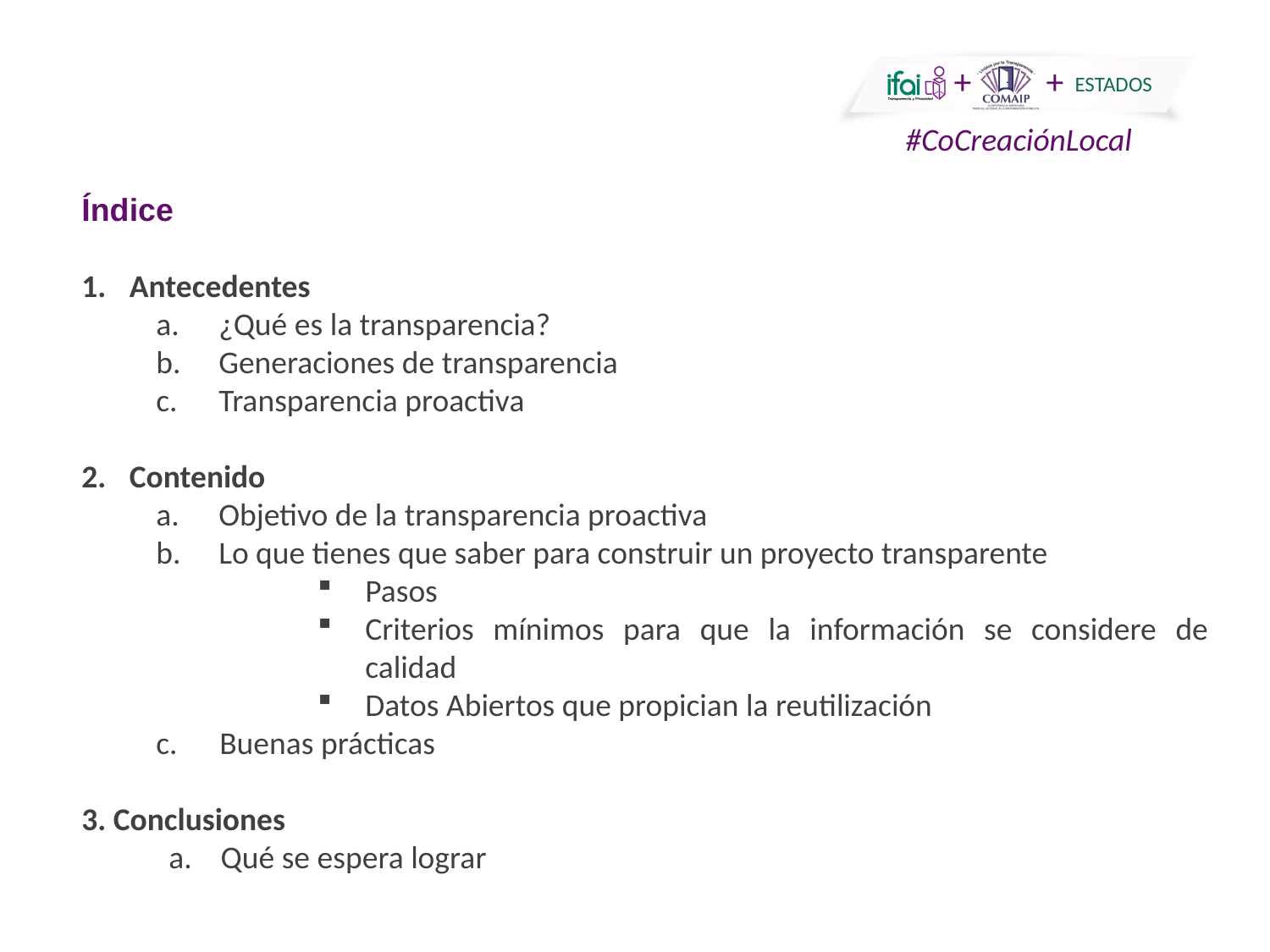

Contenido
Índice

Antecedentes
¿Qué es la transparencia?
Generaciones de transparencia
Transparencia proactiva

Contenido
Objetivo de la transparencia proactiva
Lo que tienes que saber para construir un proyecto transparente
Pasos
Criterios mínimos para que la información se considere de calidad
Datos Abiertos que propician la reutilización
Buenas prácticas

3. Conclusiones
a.    Qué se espera lograr